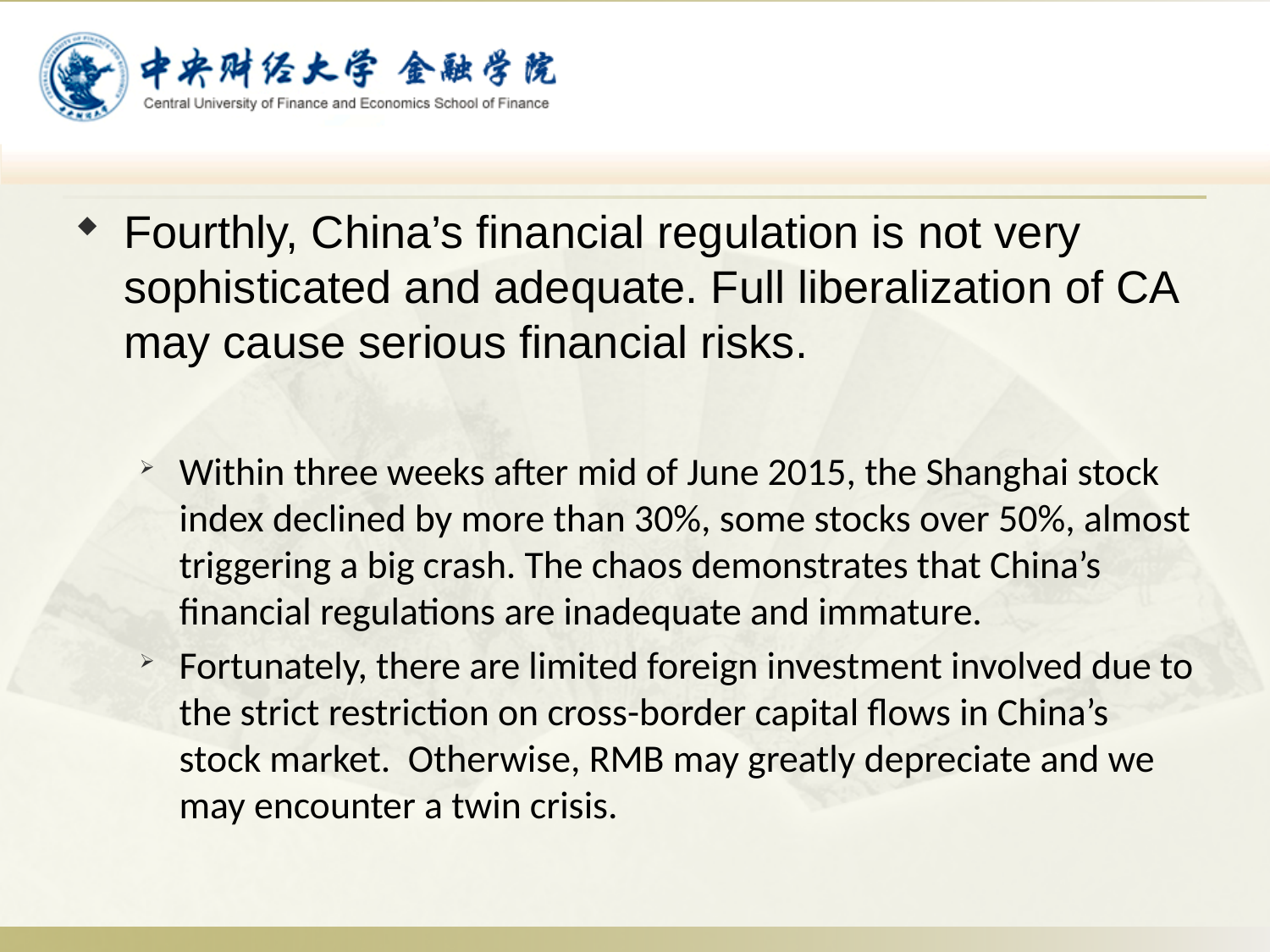

Fourthly, China’s financial regulation is not very sophisticated and adequate. Full liberalization of CA may cause serious financial risks.

Within three weeks after mid of June 2015, the Shanghai stock index declined by more than 30%, some stocks over 50%, almost triggering a big crash. The chaos demonstrates that China’s financial regulations are inadequate and immature.
Fortunately, there are limited foreign investment involved due to the strict restriction on cross-border capital flows in China’s stock market.  Otherwise, RMB may greatly depreciate and we may encounter a twin crisis.